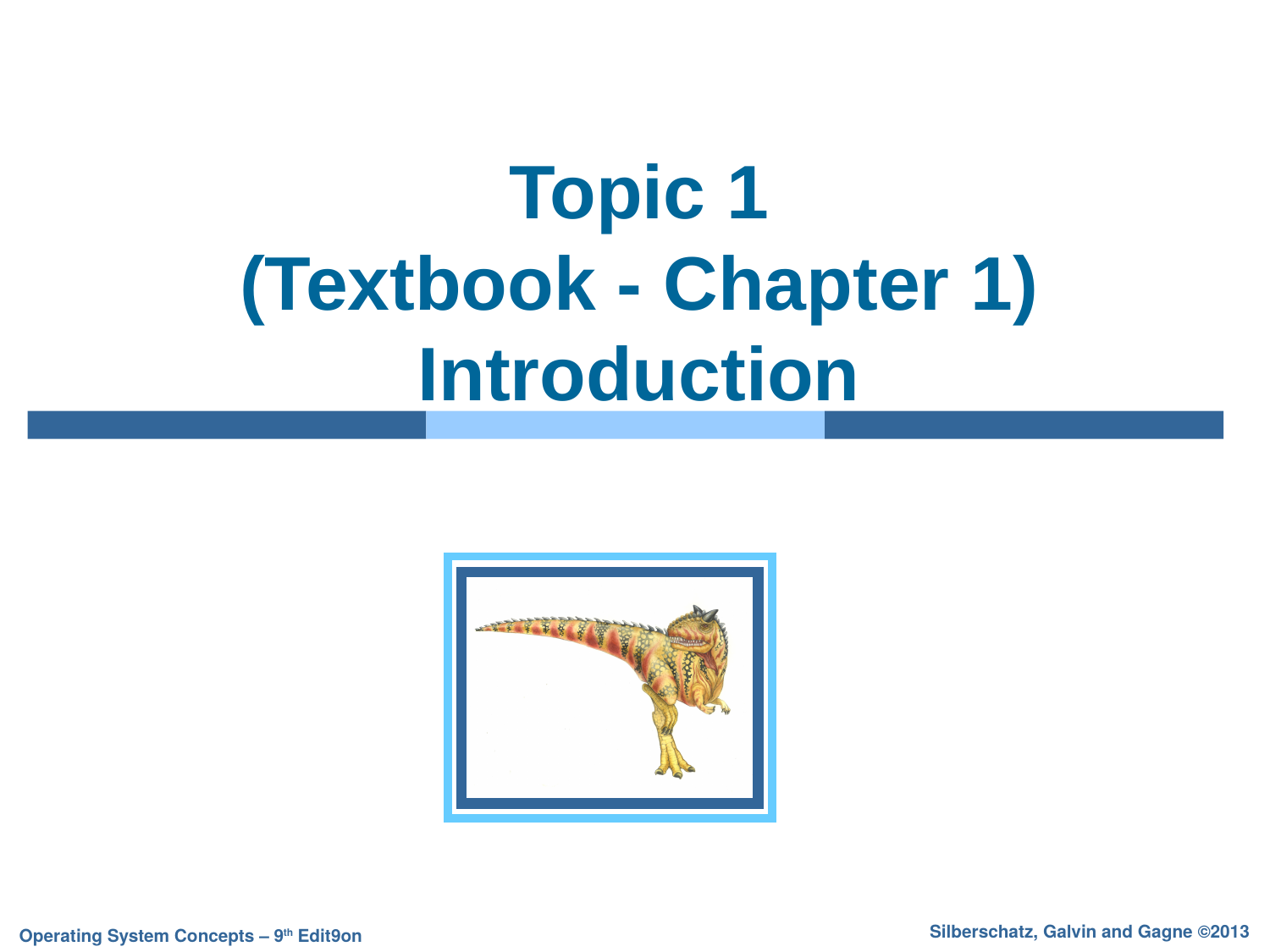

# Topic 1 (Textbook - Chapter 1) Introduction